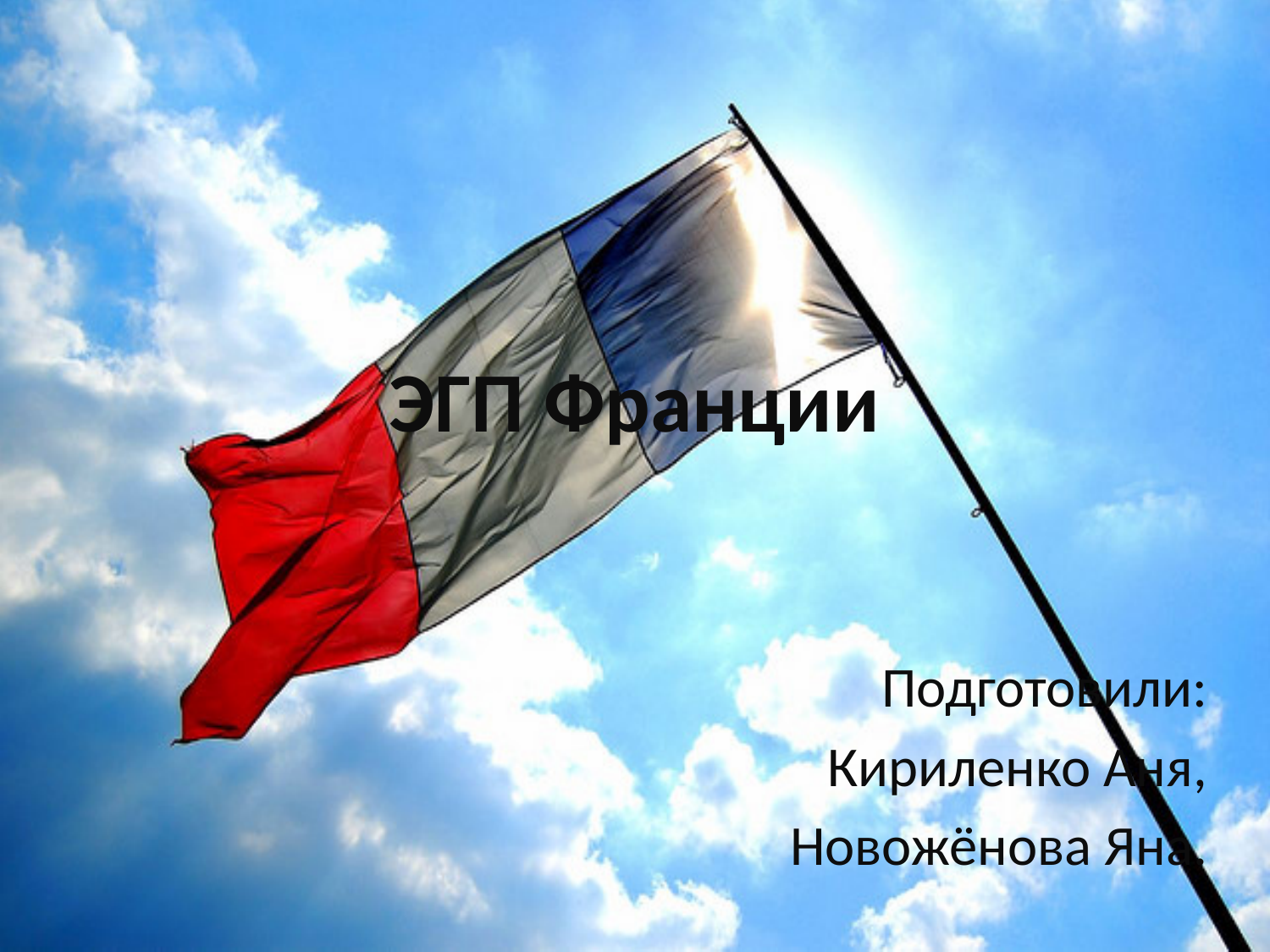

# ЭГП Франции
Подготовили:
Кириленко Аня,
Новожёнова Яна.